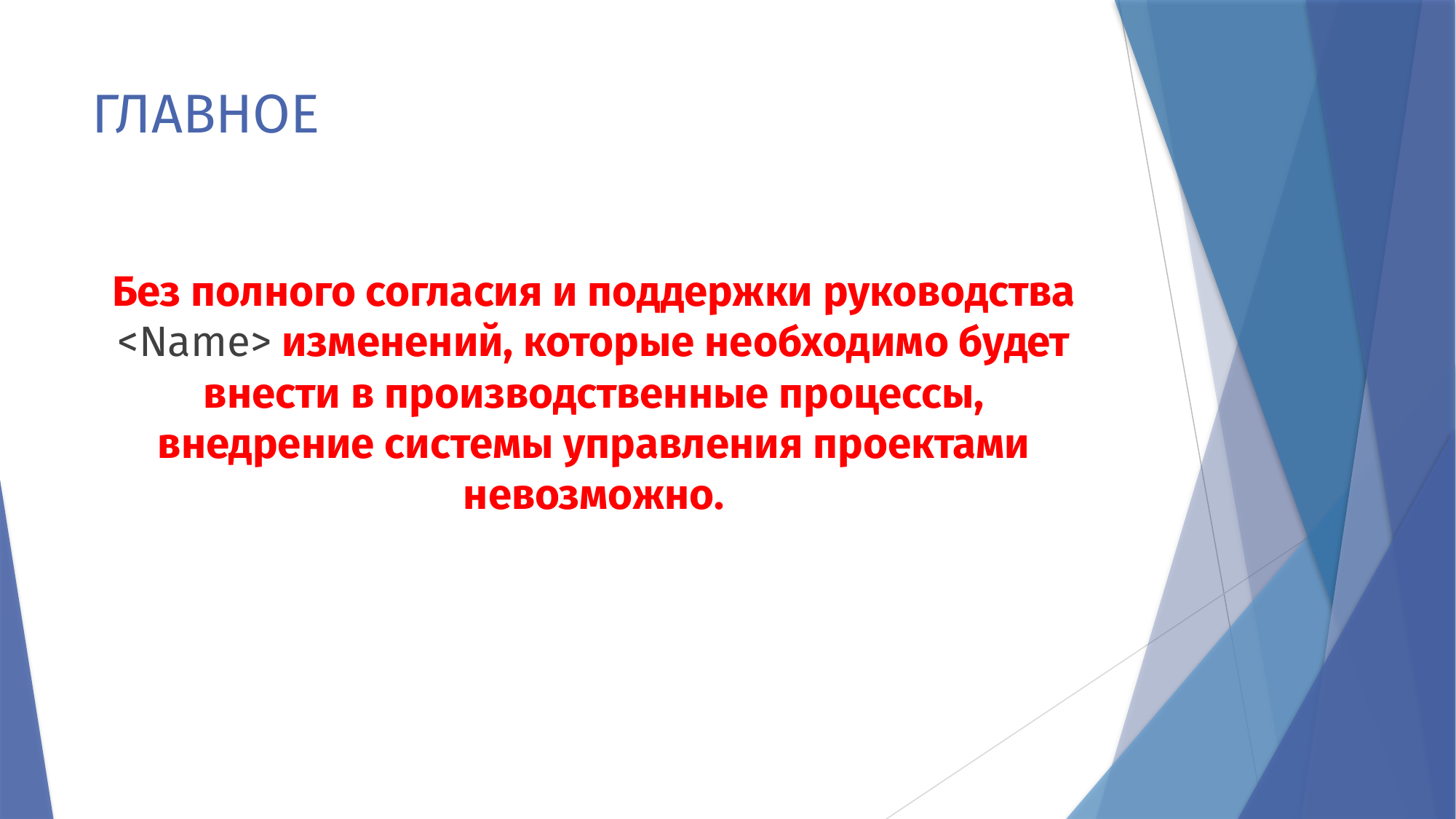

# ГЛАВНОЕ
Без полного согласия и поддержки руководства <Name> изменений, которые необходимо будет внести в производственные процессы, внедрение системы управления проектами невозможно.